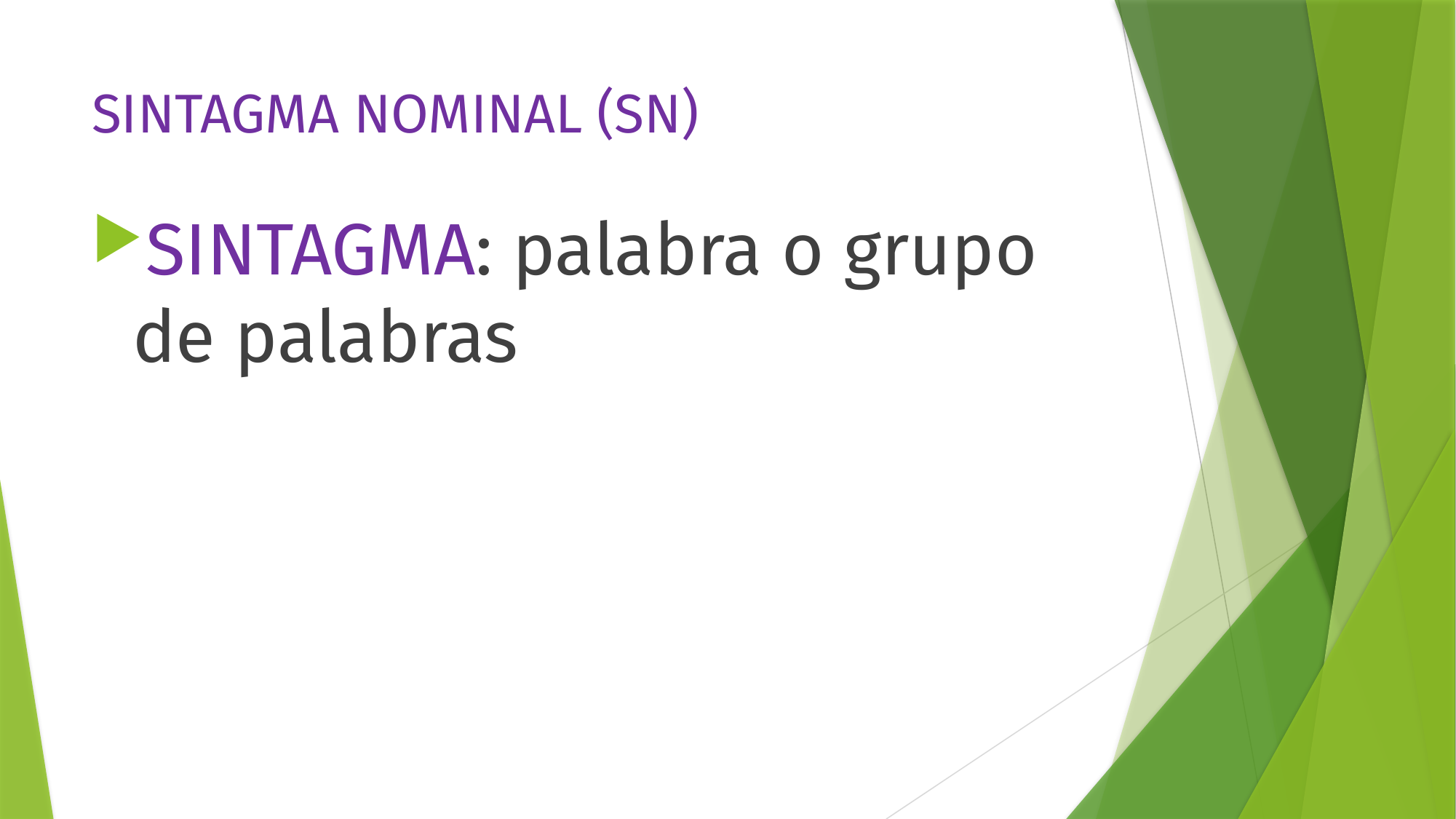

# SINTAGMA NOMINAL (SN)
SINTAGMA: palabra o grupo de palabras